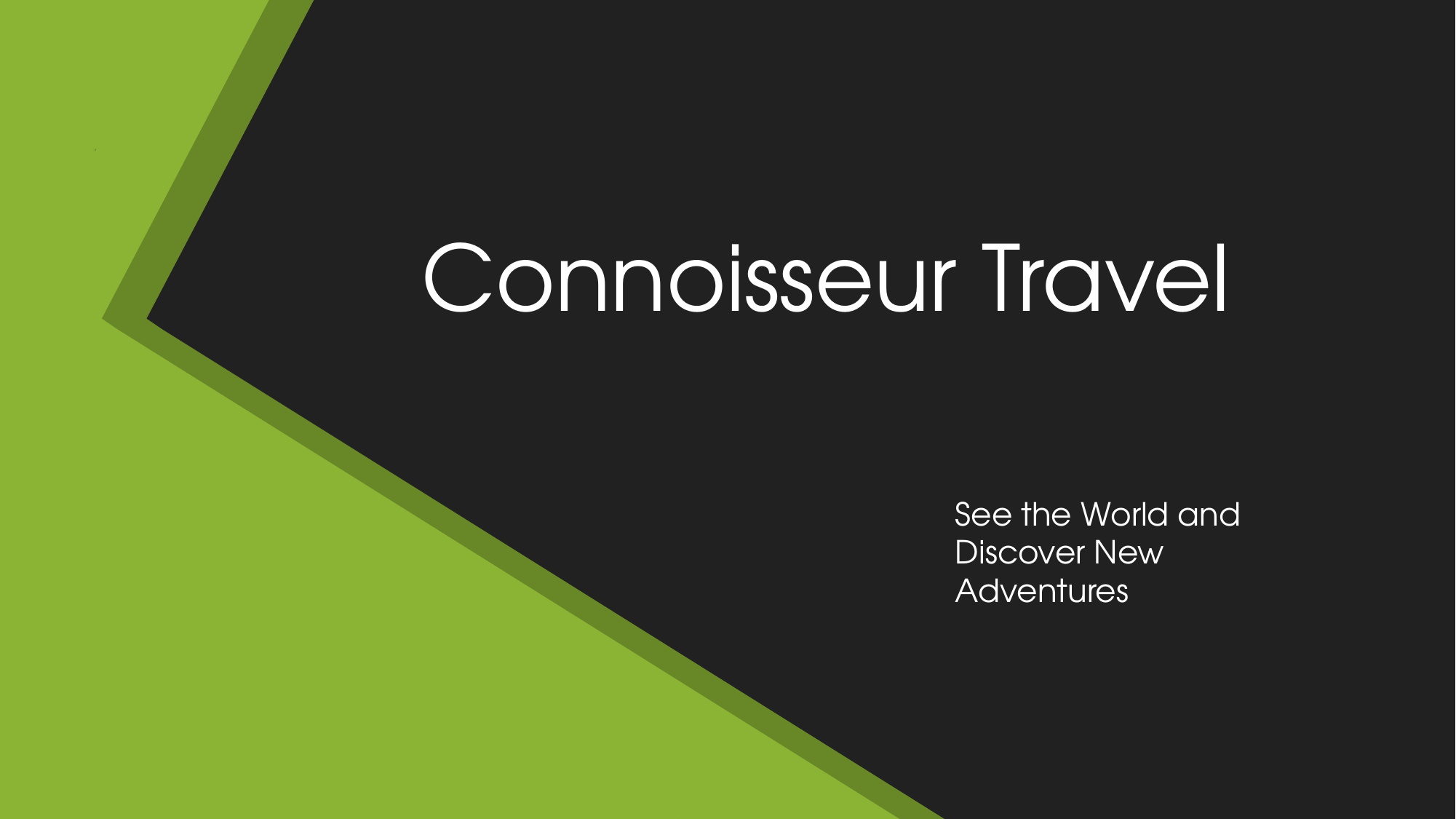

# Connoisseur Travel
See the World and Discover New Adventures